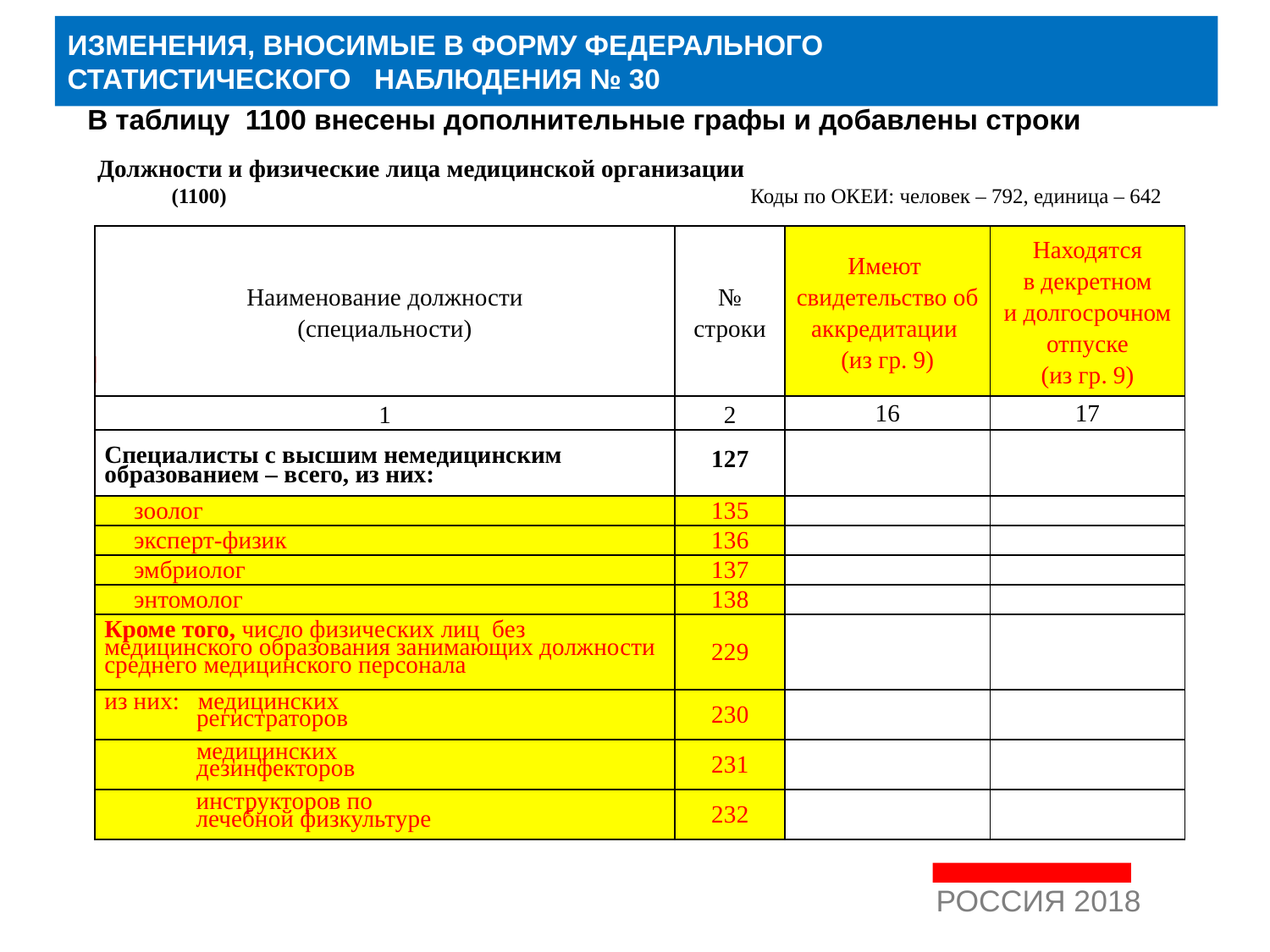

ИЗМЕНЕНИЯ, ВНОСИМЫЕ В ФОРМУ ФЕДЕРАЛЬНОГО
СТАТИСТИЧЕСКОГО   НАБЛЮДЕНИЯ № 30

В таблицу  1100 внесены дополнительные графы и добавлены строки

Должности и физические лица медицинской организации
              (1100)                                                                                                   Коды по ОКЕИ: человек – 792, единица – 642
| Наименование должности (специальности) | № строки | Имеют свидетельство об аккредитации (из гр. 9) | Находятся в декретном и долгосрочном отпуске (из гр. 9) |
| --- | --- | --- | --- |
| 1 | 2 | 16 | 17 |
| Специалисты с высшим немедицинским образованием – всего, из них: | 127 |  |  |
| зоолог | 135 |  |  |
| эксперт-физик | 136 |  |  |
| эмбриолог | 137 |  |  |
| энтомолог | 138 |  |  |
| Кроме того, число физических лиц без медицинского образования занимающих должности среднего медицинского персонала | 229 |  |  |
| из них: медицинских регистраторов | 230 |  |  |
| медицинских дезинфекторов | 231 |  |  |
| инструкторов по лечебной физкультуре | 232 |  |  |

РОССИЯ 2018